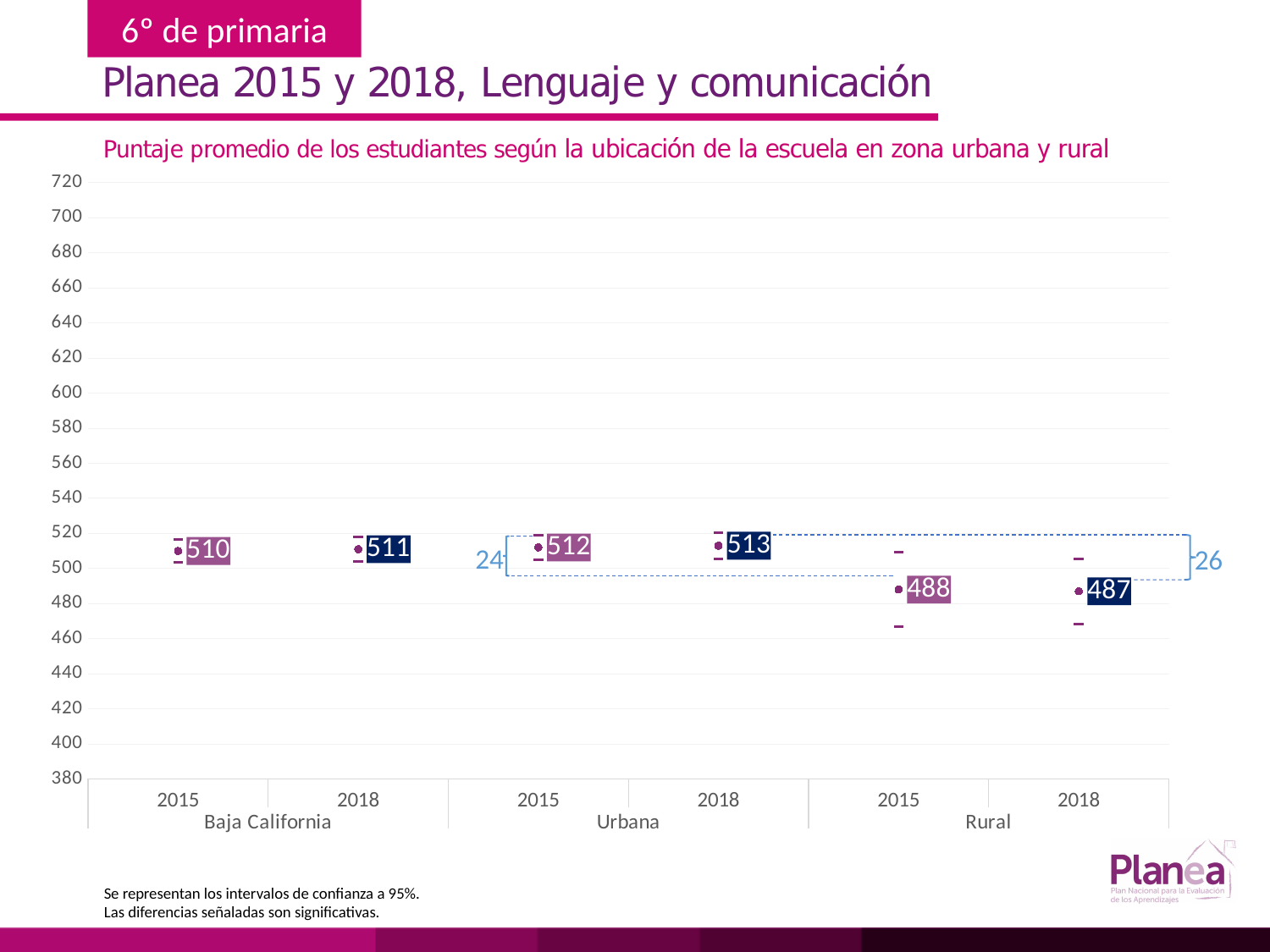

Planea 2015 y 2018, Lenguaje y comunicación

Puntaje promedio de los estudiantes según la ubicación de la escuela en zona urbana y rural

### Chart

| Category |  |  |  |
|---|---|---|---|
| 2015 | 503.632 | 516.368 | 510.0 |
| 2018 | 504.035 | 517.965 | 511.0 |
| 2015 | 504.836 | 519.164 | 512.0 |
| 2018 | 505.438 | 520.562 | 513.0 |
| 2015 | 466.707 | 509.293 | 488.0 |
| 2018 | 468.493 | 505.507 | 487.0 |
26

24
Se representan los intervalos de confianza a 95%.
Las diferencias señaladas son significativas.